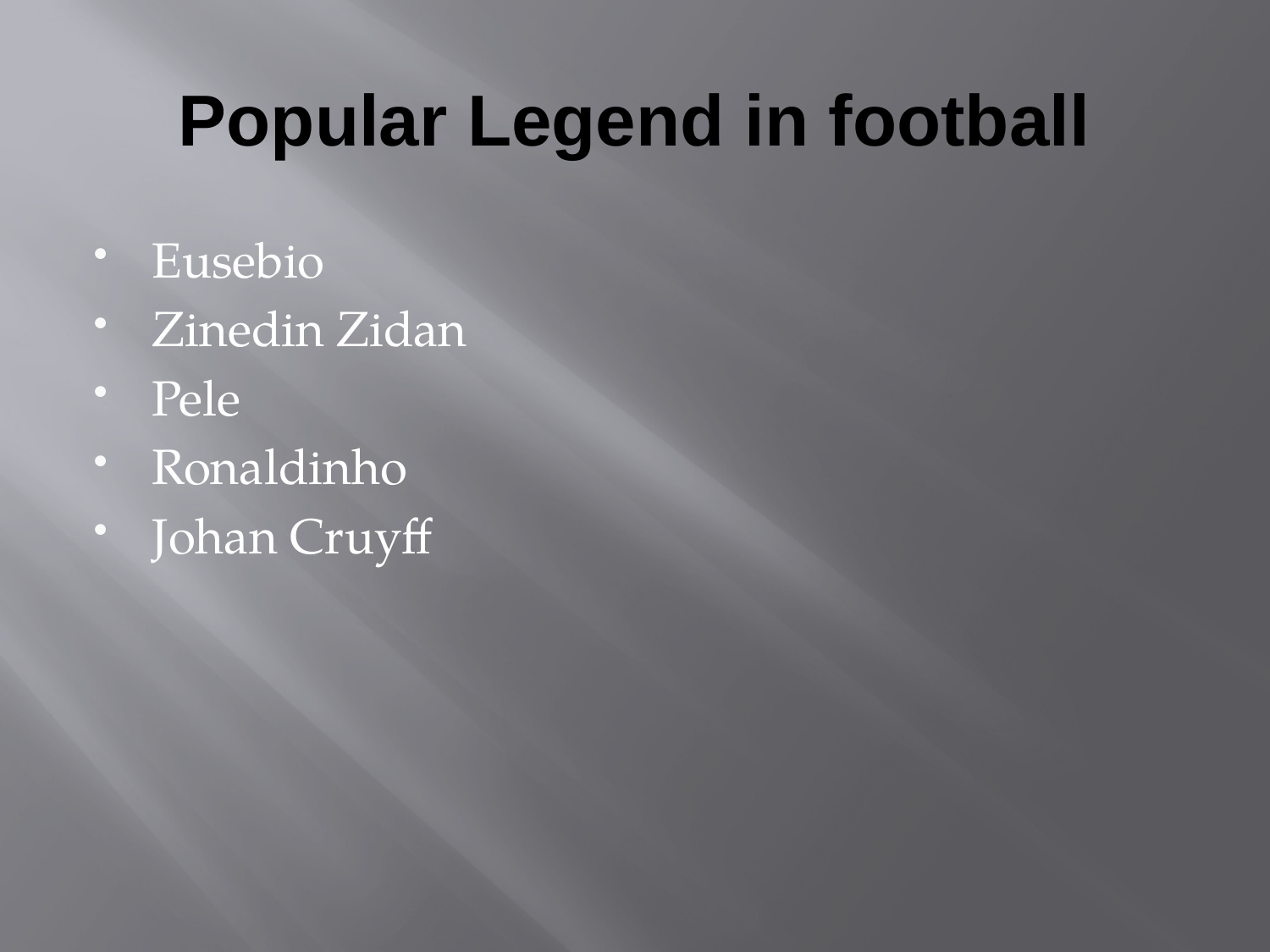

# Popular Legend in football
Eusebio
Zinedin Zidan
Pele
Ronaldinho
Johan Cruyff